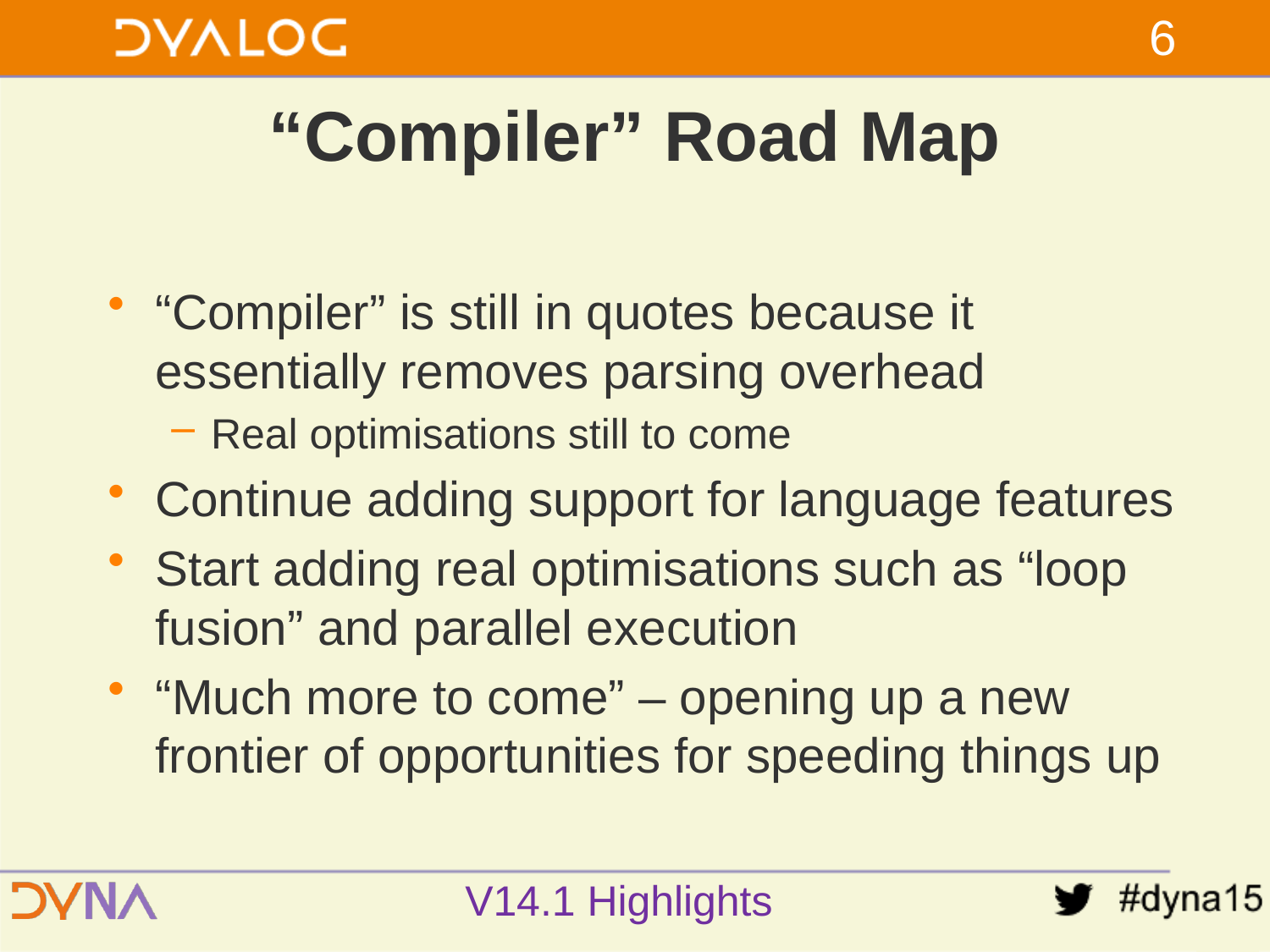

6
# “Compiler” Road Map
“Compiler” is still in quotes because it essentially removes parsing overhead
Real optimisations still to come
Continue adding support for language features
Start adding real optimisations such as “loop fusion” and parallel execution
“Much more to come” – opening up a new frontier of opportunities for speeding things up
V14.1 Highlights